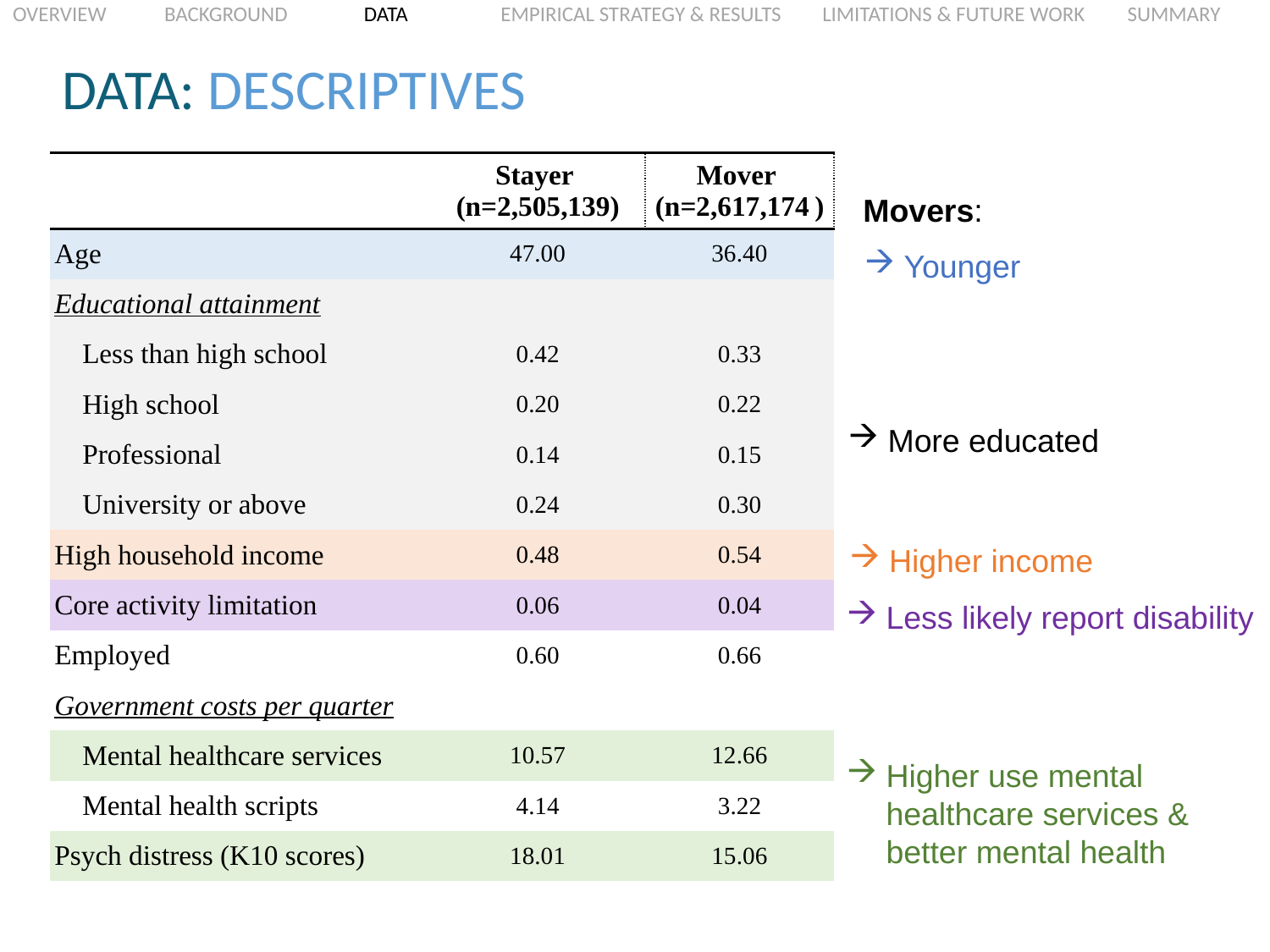

| Overview | Background | Data | Empirical strategy & Results | Limitations & Future work | Summary |
| --- | --- | --- | --- | --- | --- |
Data: Descriptives
|  | Stayer (n=2,505,139) | Mover (n=2,617,174 ) |
| --- | --- | --- |
| Age | 47.00 | 36.40 |
| Educational attainment |  |  |
| Less than high school | 0.42 | 0.33 |
| High school | 0.20 | 0.22 |
| Professional | 0.14 | 0.15 |
| University or above | 0.24 | 0.30 |
| High household income | 0.48 | 0.54 |
| Core activity limitation | 0.06 | 0.04 |
| Employed | 0.60 | 0.66 |
| Government costs per quarter |  |  |
| Mental healthcare services | 10.57 | 12.66 |
| Mental health scripts | 4.14 | 3.22 |
| Psych distress (K10 scores) | 18.01 | 15.06 |
Movers:
Younger
More educated
Higher income
Less likely report disability
Higher use mental healthcare services & better mental health